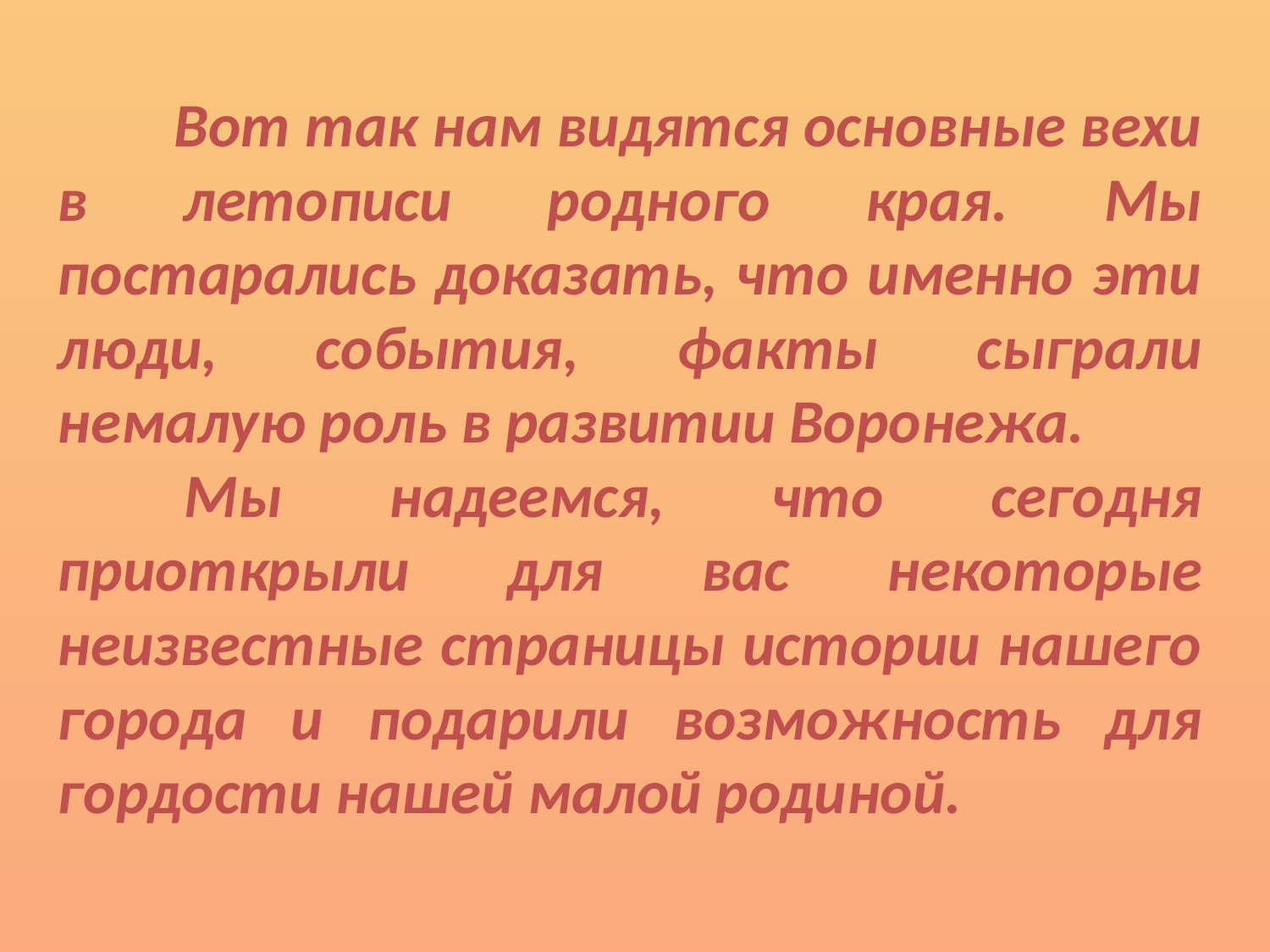

Вот так нам видятся основные вехи в летописи родного края. Мы постарались доказать, что именно эти люди, события, факты сыграли немалую роль в развитии Воронежа.
	Мы надеемся, что сегодня приоткрыли для вас некоторые неизвестные страницы истории нашего города и подарили возможность для гордости нашей малой родиной.